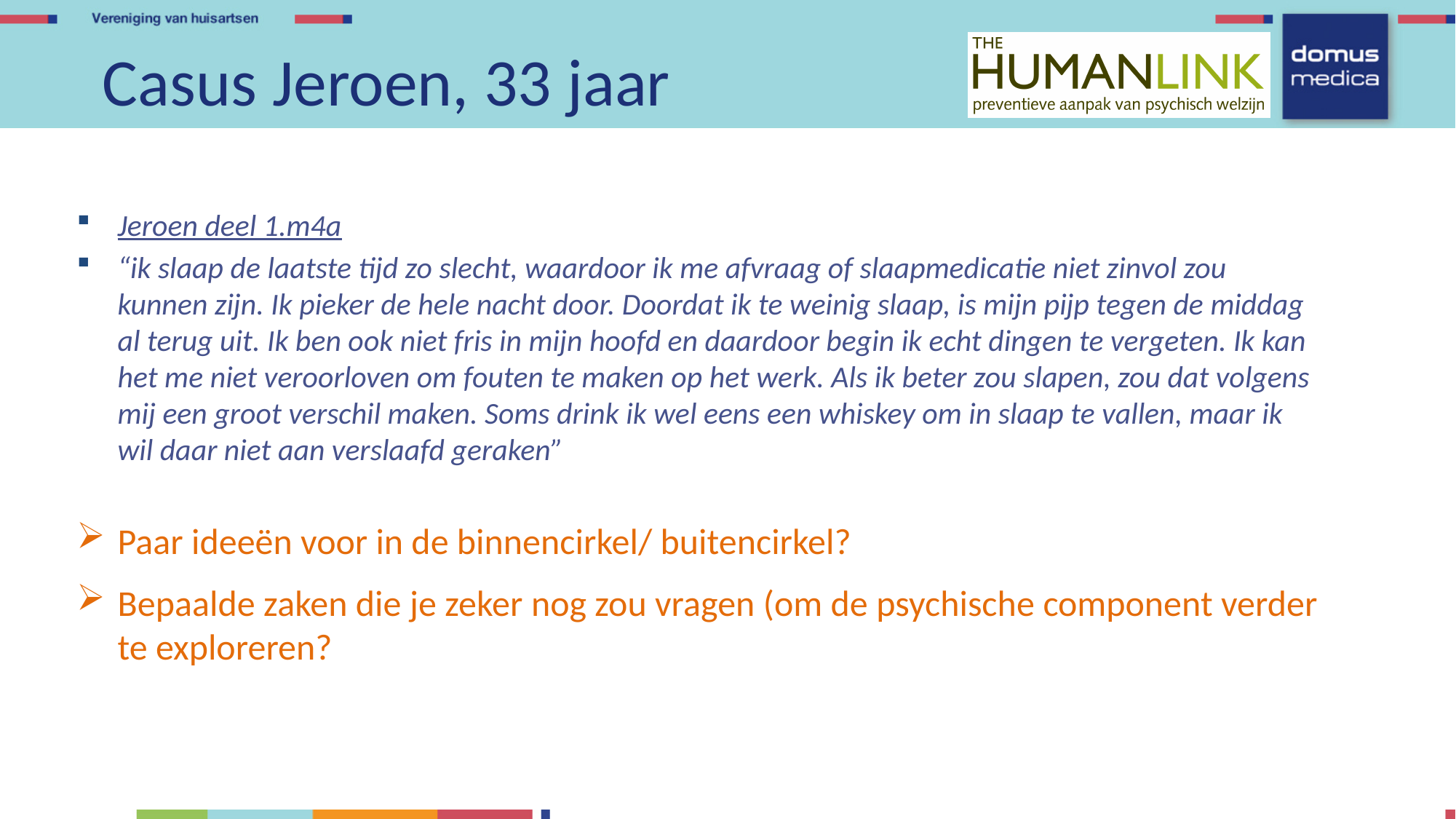

# Casus Jeroen, 33 jaar

Jeroen deel 1.m4a
“ik slaap de laatste tijd zo slecht, waardoor ik me afvraag of slaapmedicatie niet zinvol zou kunnen zijn. Ik pieker de hele nacht door. Doordat ik te weinig slaap, is mijn pijp tegen de middag al terug uit. Ik ben ook niet fris in mijn hoofd en daardoor begin ik echt dingen te vergeten. Ik kan het me niet veroorloven om fouten te maken op het werk. Als ik beter zou slapen, zou dat volgens mij een groot verschil maken. Soms drink ik wel eens een whiskey om in slaap te vallen, maar ik wil daar niet aan verslaafd geraken”

Paar ideeën voor in de binnencirkel/ buitencirkel?
Bepaalde zaken die je zeker nog zou vragen (om de psychische component verder te exploreren?